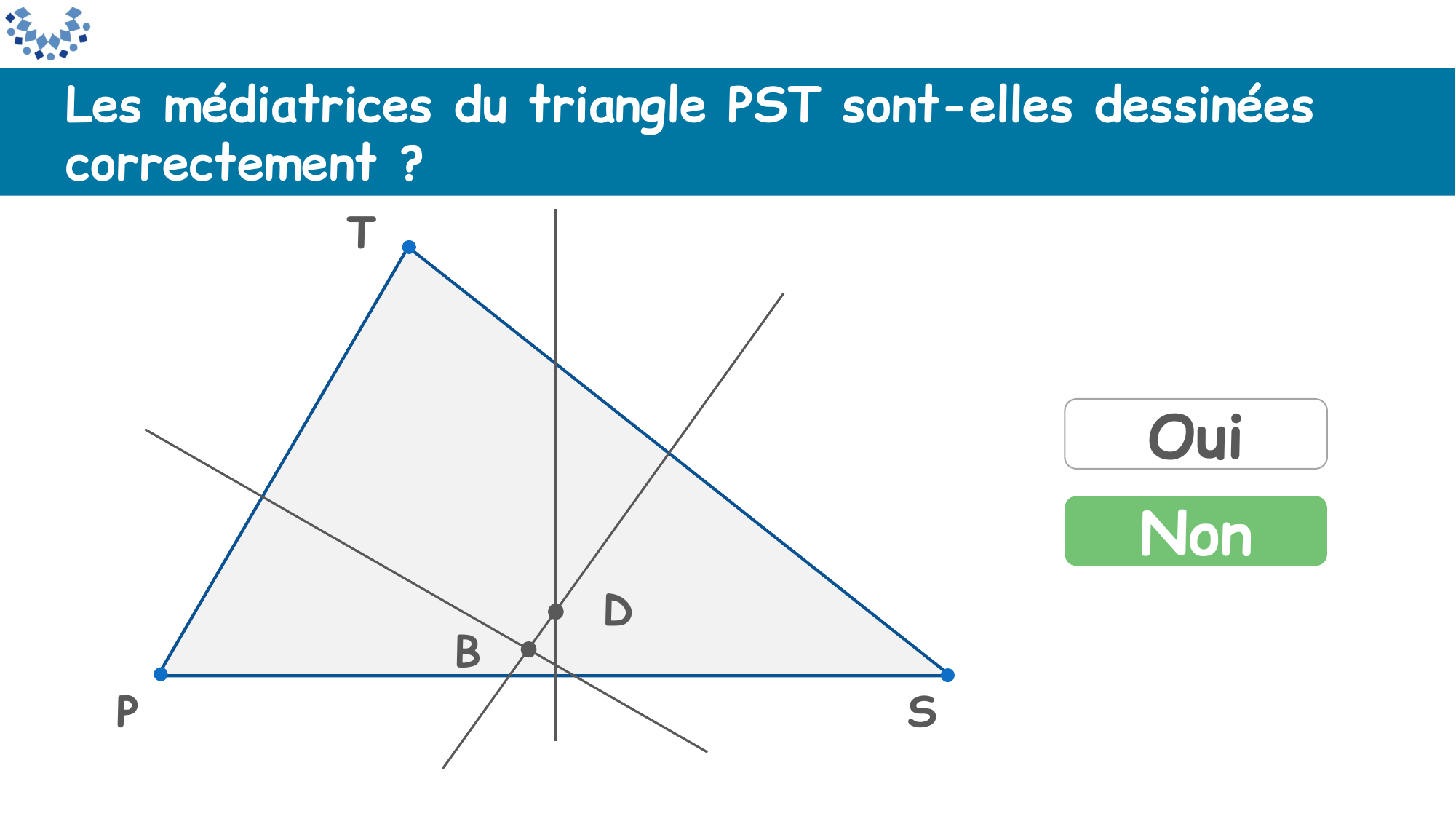

Les médiatrices du triangle PST sont-elles dessinées correctement ?
T

Oui
Non
D

B

P
S